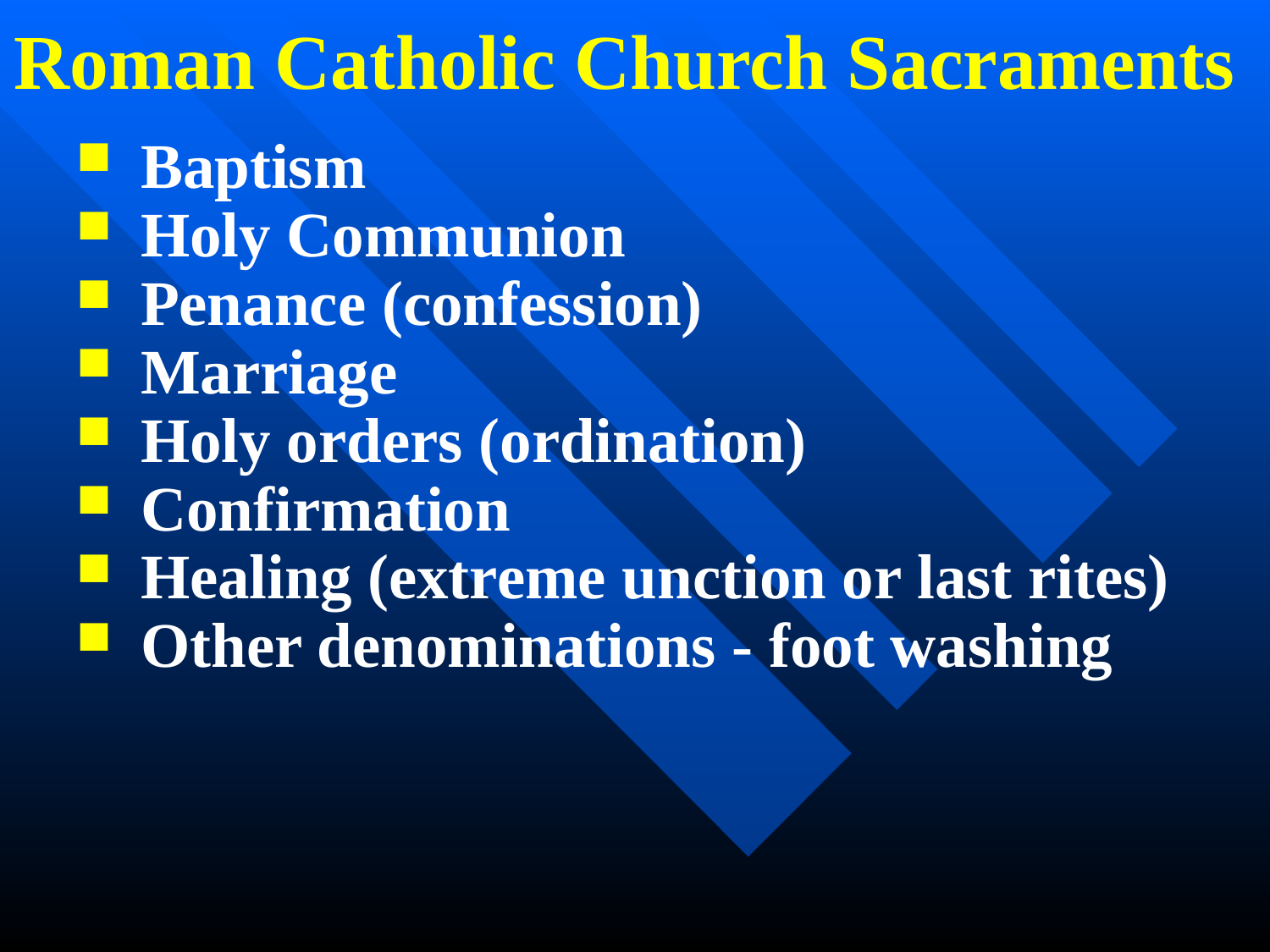

# Roman Catholic Church Sacraments
Baptism
Holy Communion
Penance (confession)
Marriage
Holy orders (ordination)
Confirmation
Healing (extreme unction or last rites)
Other denominations - foot washing